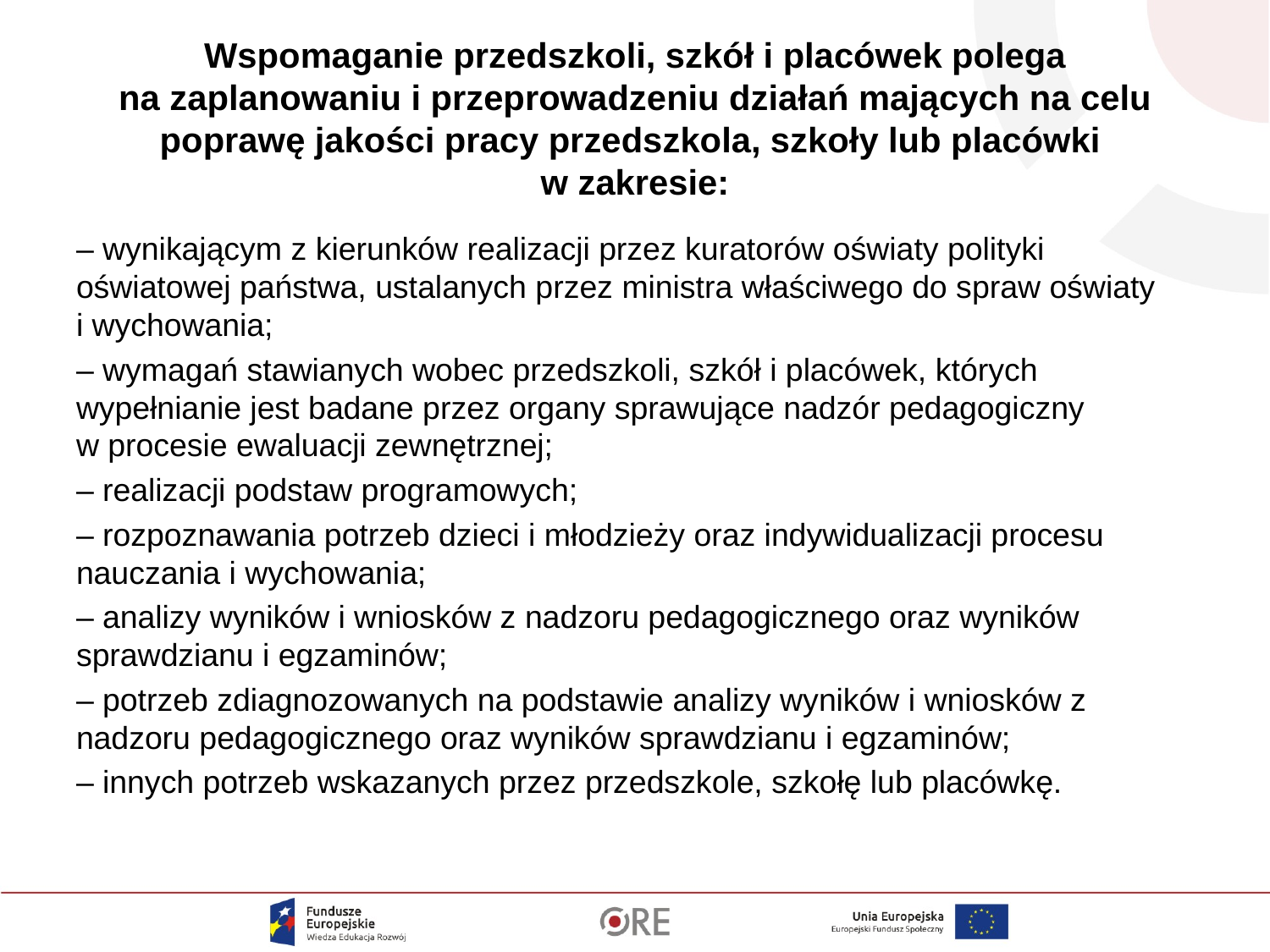

# Wspomaganie przedszkoli, szkół i placówek polega na zaplanowaniu i przeprowadzeniu działań mających na celu poprawę jakości pracy przedszkola, szkoły lub placówki w zakresie:
– wynikającym z kierunków realizacji przez kuratorów oświaty polityki oświatowej państwa, ustalanych przez ministra właściwego do spraw oświaty
i wychowania;
– wymagań stawianych wobec przedszkoli, szkół i placówek, których wypełnianie jest badane przez organy sprawujące nadzór pedagogiczny
w procesie ewaluacji zewnętrznej;
– realizacji podstaw programowych;
– rozpoznawania potrzeb dzieci i młodzieży oraz indywidualizacji procesu nauczania i wychowania;
– analizy wyników i wniosków z nadzoru pedagogicznego oraz wyników sprawdzianu i egzaminów;
– potrzeb zdiagnozowanych na podstawie analizy wyników i wniosków z nadzoru pedagogicznego oraz wyników sprawdzianu i egzaminów;
– innych potrzeb wskazanych przez przedszkole, szkołę lub placówkę.